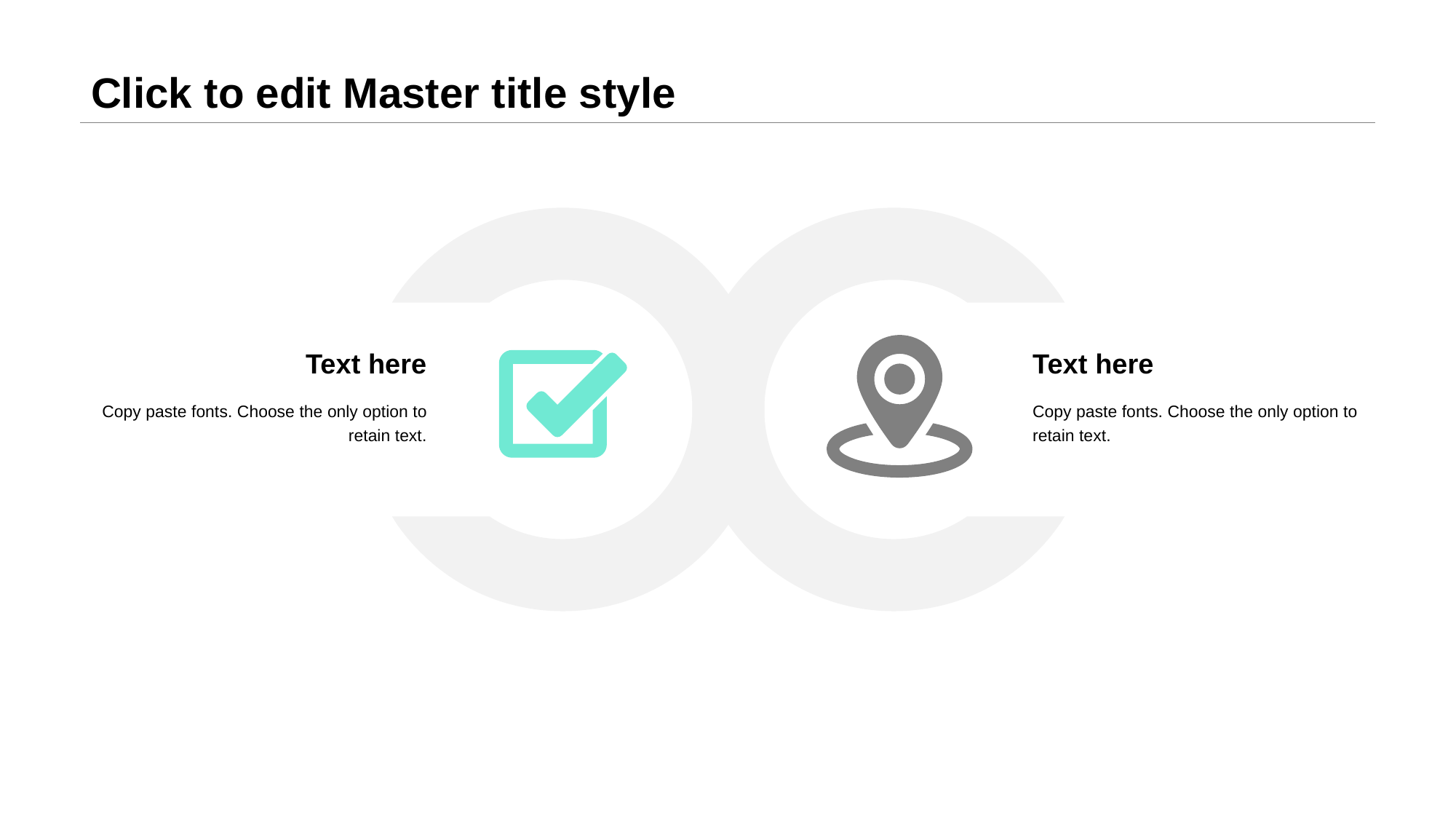

# Click to edit Master title style

Text here
Text here

Copy paste fonts. Choose the only option to retain text.
Copy paste fonts. Choose the only option to retain text.
5